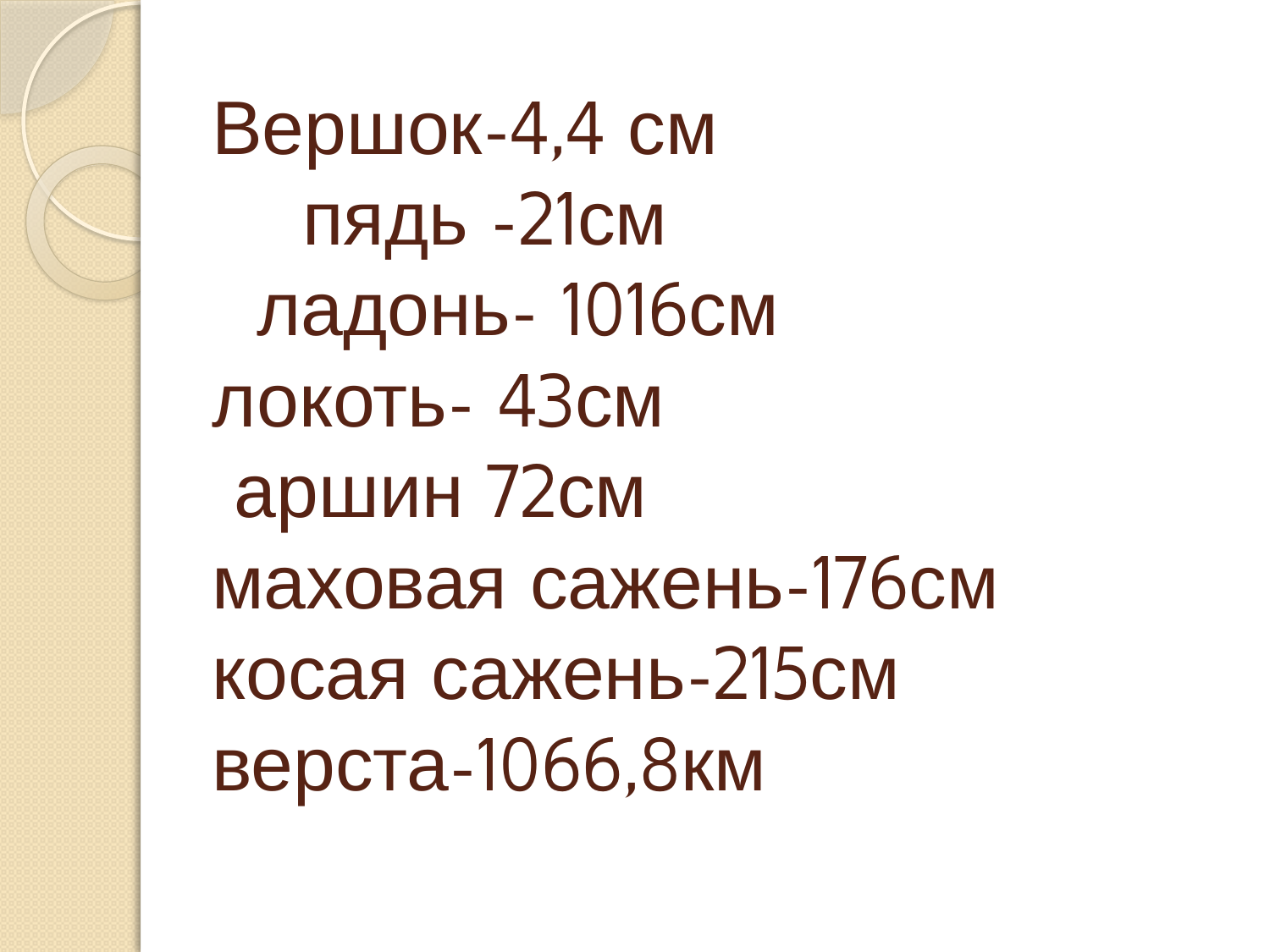

# Вершок-4,4 см                           пядь -21см                           ладонь- 1016см                   локоть- 43см                          аршин 72см                        маховая сажень-176см        косая сажень-215см         верста-1066,8км